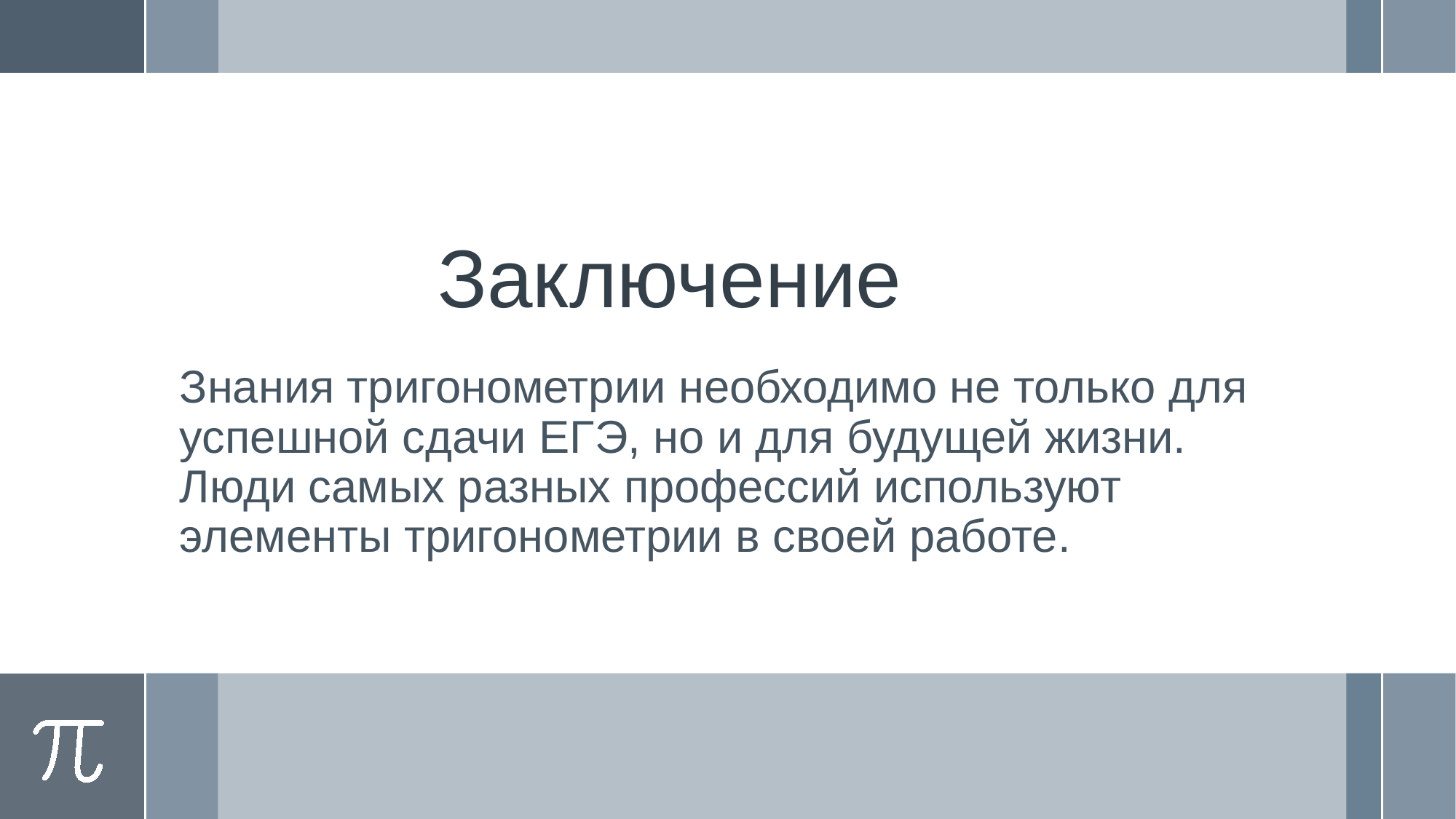

# Заключение
Знания тригонометрии необходимо не только для успешной сдачи ЕГЭ, но и для будущей жизни. Люди самых разных профессий используют элементы тригонометрии в своей работе.